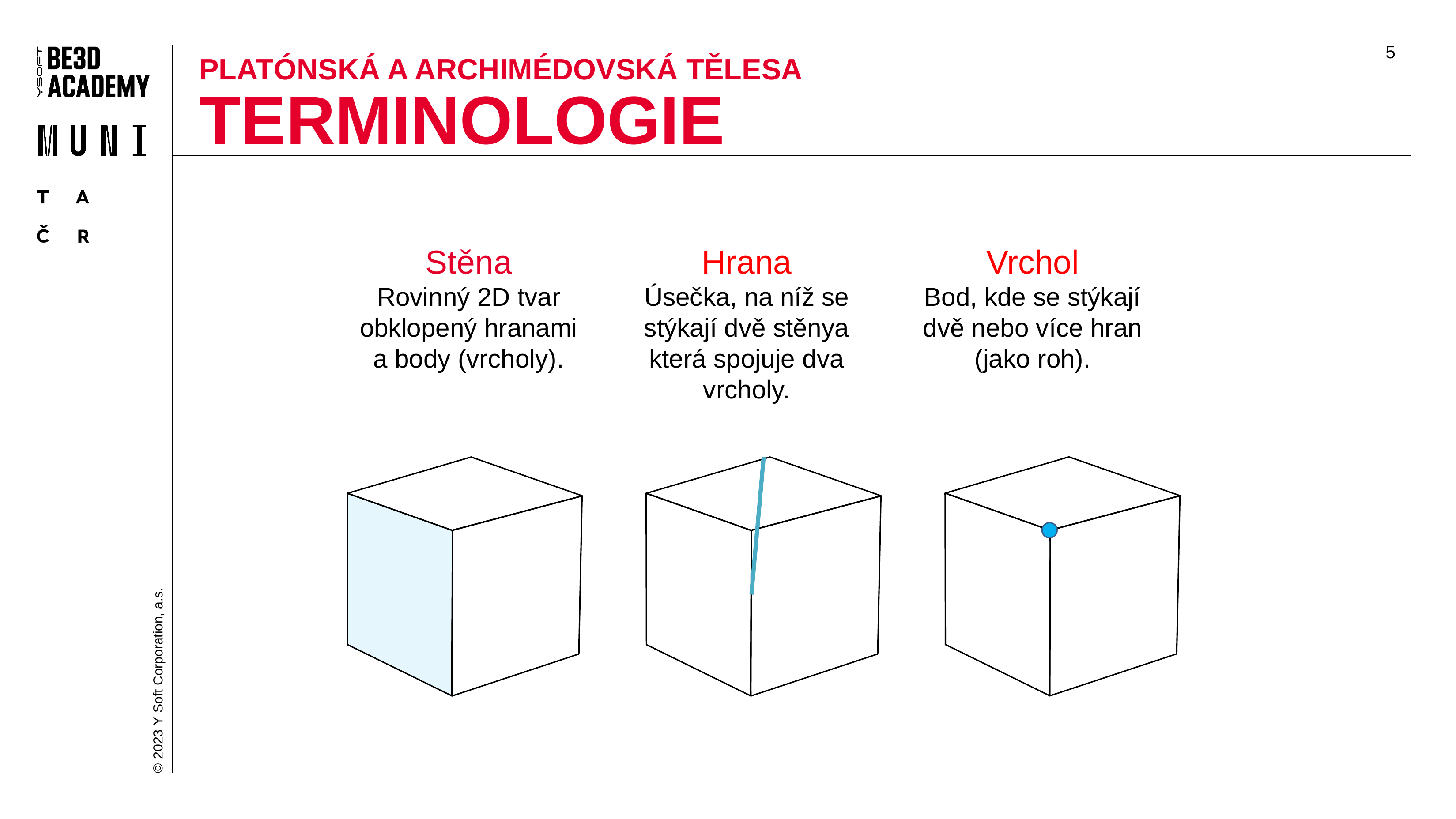

PlatÓnSKÁ a ArchimÉdOVSKÁ TĚLESA
TerminologIE
Vrchol
Bod, kde se stýkají dvě nebo více hran (jako roh).
Stěna
Rovinný 2D tvar obklopený hranami a body (vrcholy).
Hrana
Úsečka, na níž se stýkají dvě stěnya která spojuje dva vrcholy.